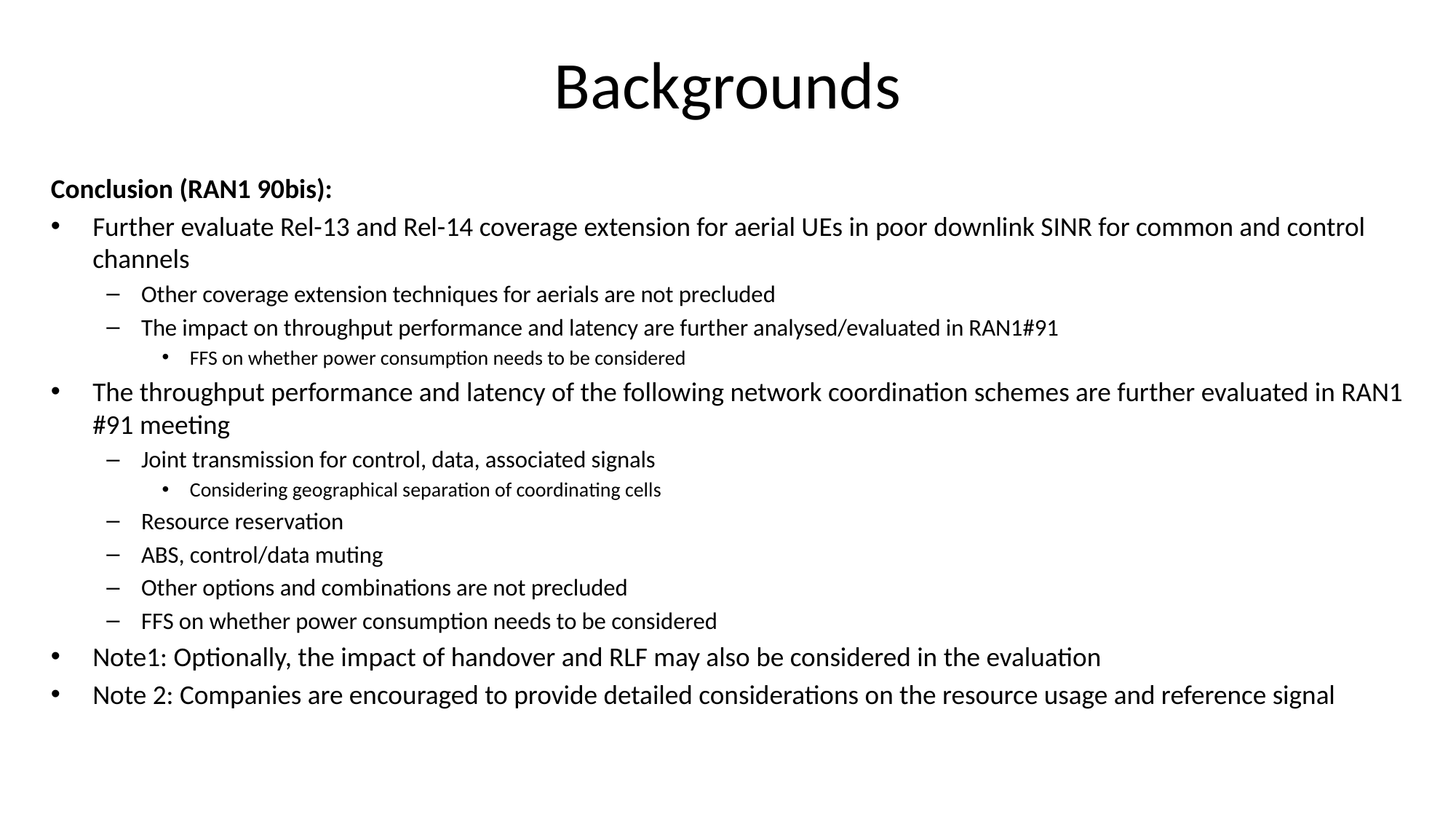

# Backgrounds
Conclusion (RAN1 90bis):
Further evaluate Rel-13 and Rel-14 coverage extension for aerial UEs in poor downlink SINR for common and control channels
Other coverage extension techniques for aerials are not precluded
The impact on throughput performance and latency are further analysed/evaluated in RAN1#91
FFS on whether power consumption needs to be considered
The throughput performance and latency of the following network coordination schemes are further evaluated in RAN1 #91 meeting
Joint transmission for control, data, associated signals
Considering geographical separation of coordinating cells
Resource reservation
ABS, control/data muting
Other options and combinations are not precluded
FFS on whether power consumption needs to be considered
Note1: Optionally, the impact of handover and RLF may also be considered in the evaluation
Note 2: Companies are encouraged to provide detailed considerations on the resource usage and reference signal